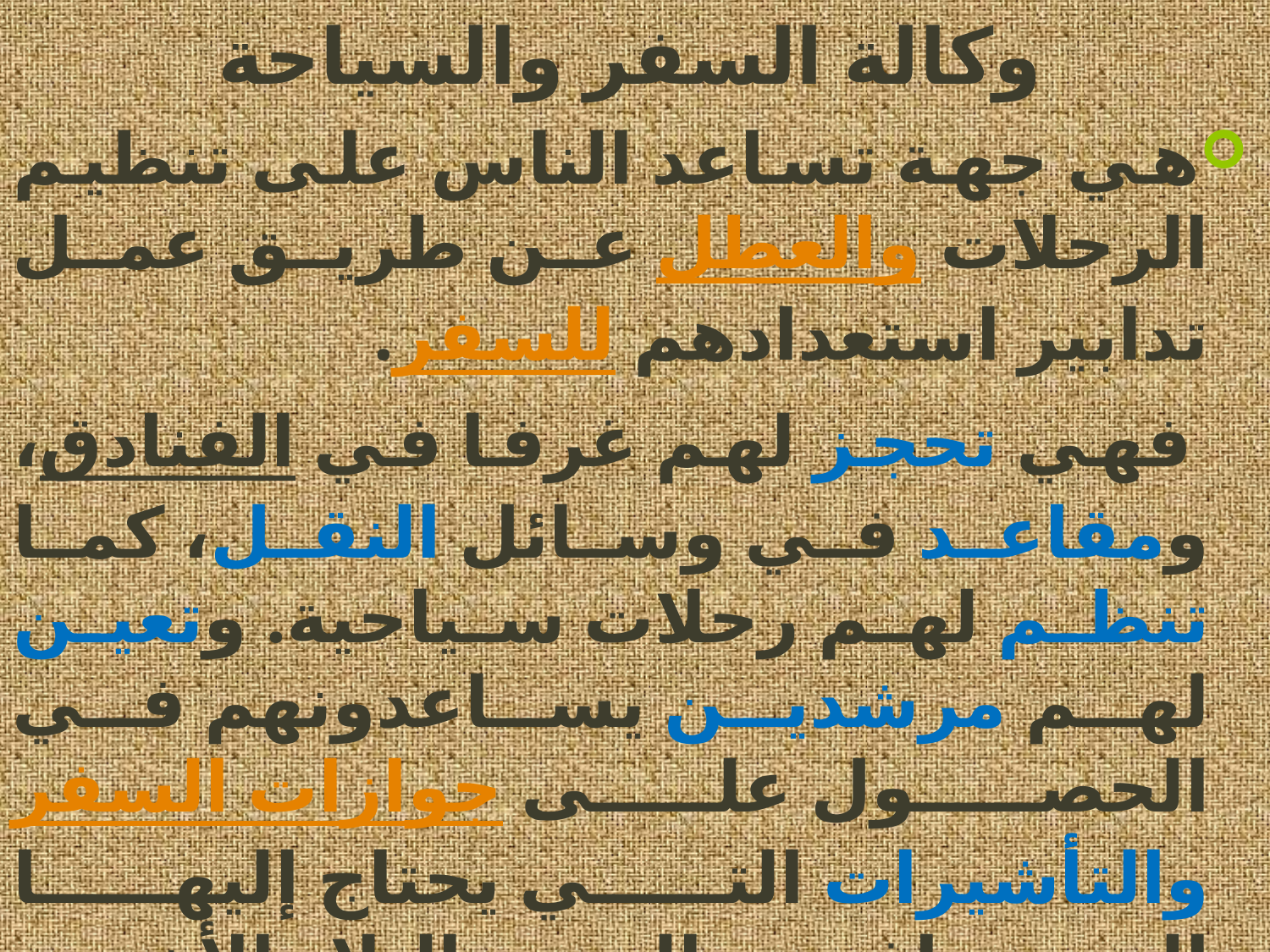

وكالة السفر والسياحة
هي جهة تساعد الناس على تنظيم الرحلات والعطل عن طريق عمل تدابير استعدادهم للسفر.
   فهي تحجز لهم غرفا في الفنادق، ومقاعد في وسائل النقل، كما تنظم لهم رحلات سياحية. وتعين لهم مرشدين يساعدونهم في الحصول على جوازات السفر والتأشيرات التي يحتاج إليها المسافرون إلى البلاد الأخرى، وتنظم الرحلات السياحية للأفراد والجماعات.
# وكالة السفر